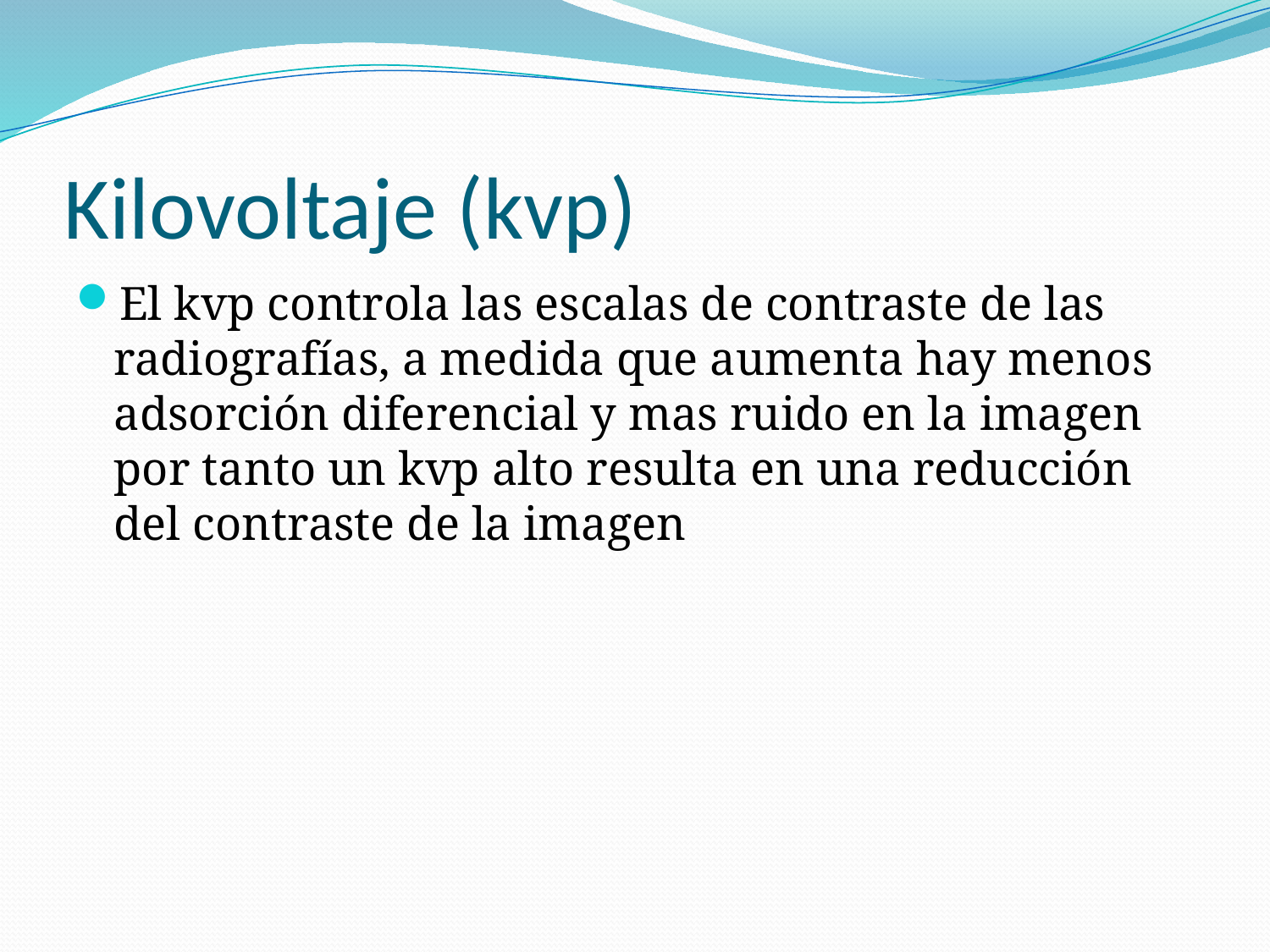

# Kilovoltaje (kvp)
El kvp controla las escalas de contraste de las radiografías, a medida que aumenta hay menos adsorción diferencial y mas ruido en la imagen por tanto un kvp alto resulta en una reducción del contraste de la imagen